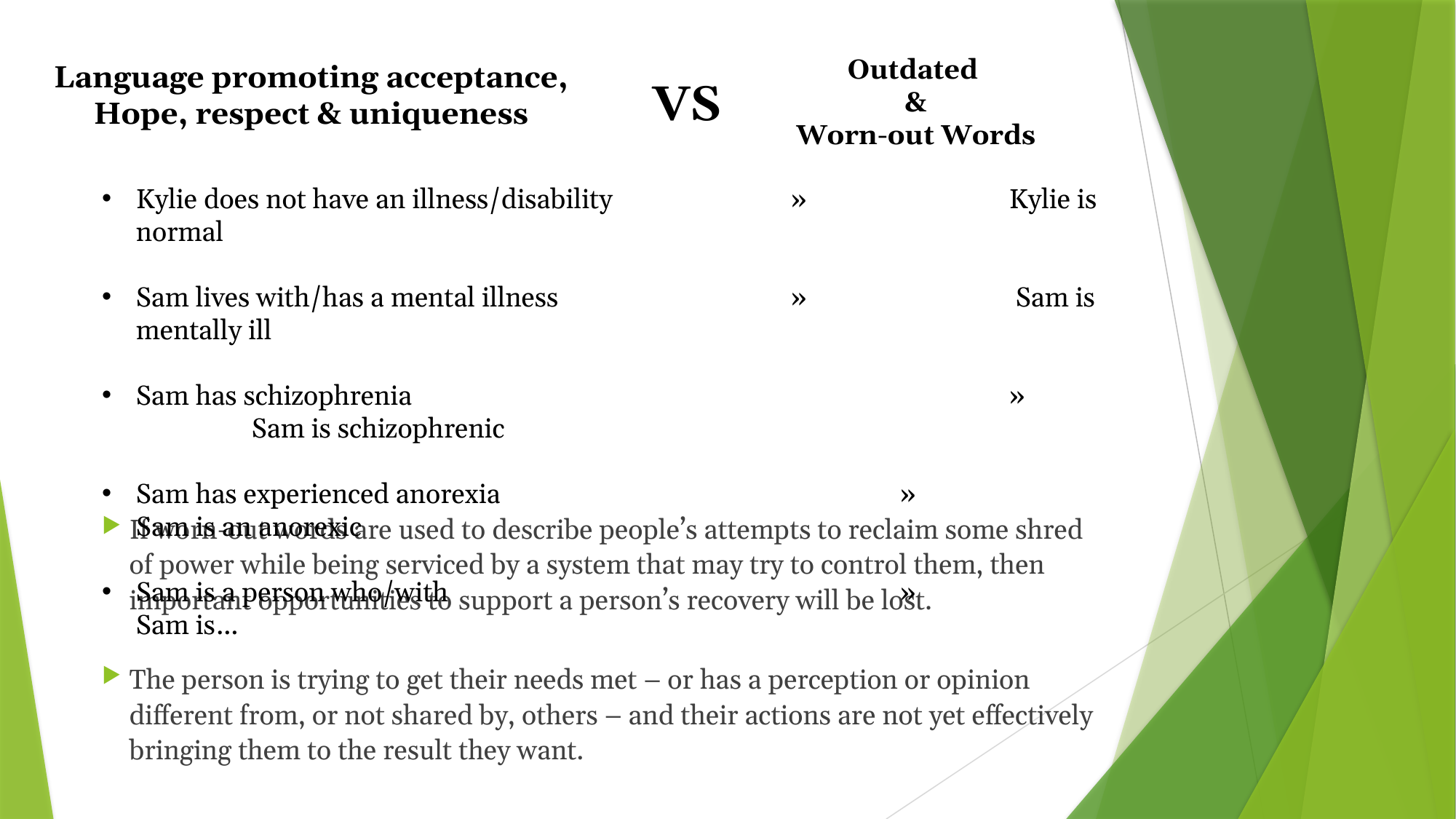

Outdated
&
Worn-out Words
Language promoting acceptance, Hope, respect & uniqueness
VS
Kylie does not have an illness/disability		»		Kylie is normal
Sam lives with/has a mental illness			»		 Sam is mentally ill
Sam has schizophrenia						»		 Sam is schizophrenic

Sam has experienced anorexia				»		 Sam is an anorexic

Sam is a person who/with					»		 Sam is…
If worn-out words are used to describe people’s attempts to reclaim some shred of power while being serviced by a system that may try to control them, then important opportunities to support a person’s recovery will be lost.
The person is trying to get their needs met – or has a perception or opinion different from, or not shared by, others – and their actions are not yet effectively bringing them to the result they want.